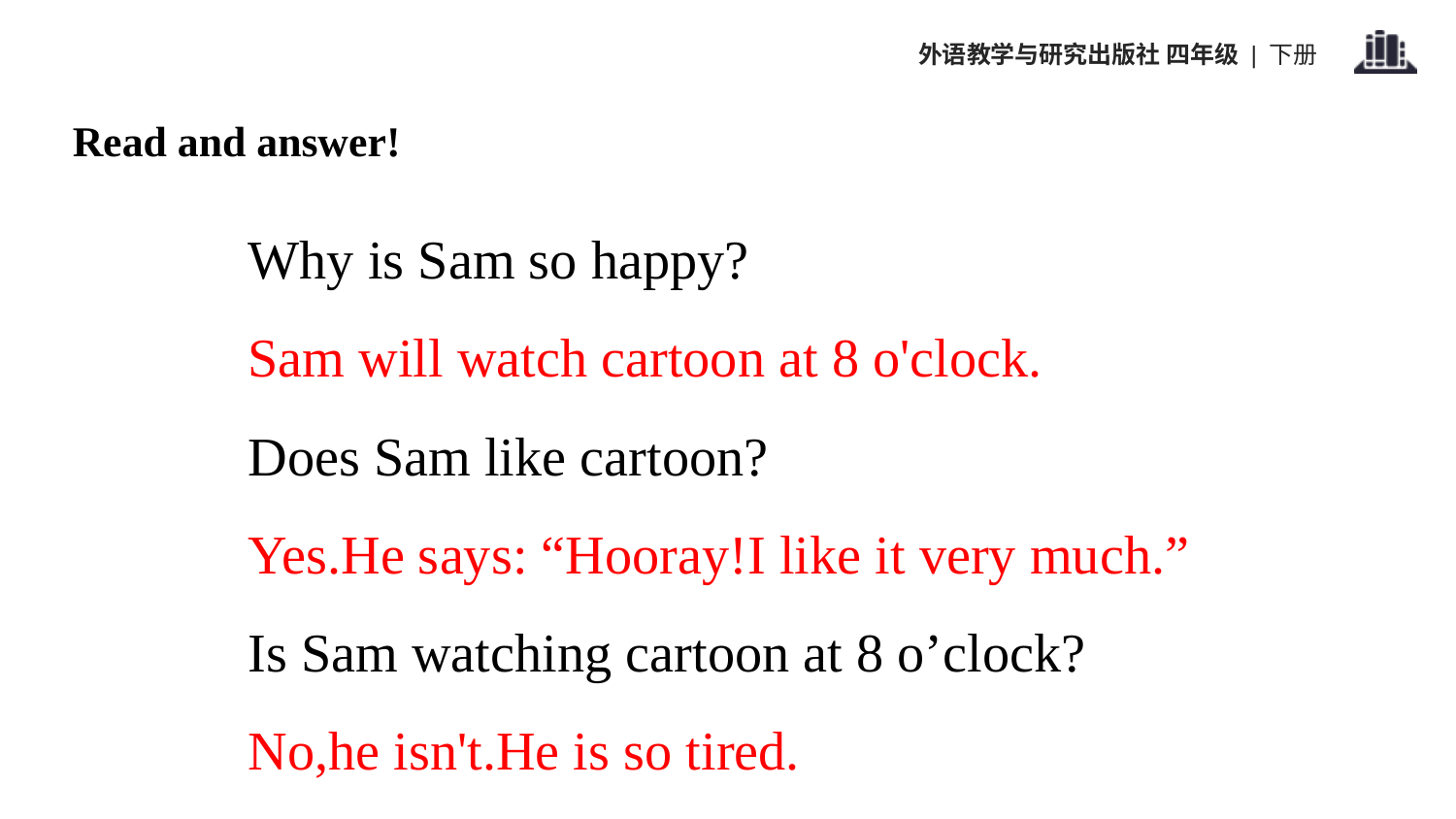

Read and answer!
Why is Sam so happy?
Sam will watch cartoon at 8 o'clock.
Does Sam like cartoon?
Yes.He says: “Hooray!I like it very much.”
Is Sam watching cartoon at 8 o’clock?
No,he isn't.He is so tired.